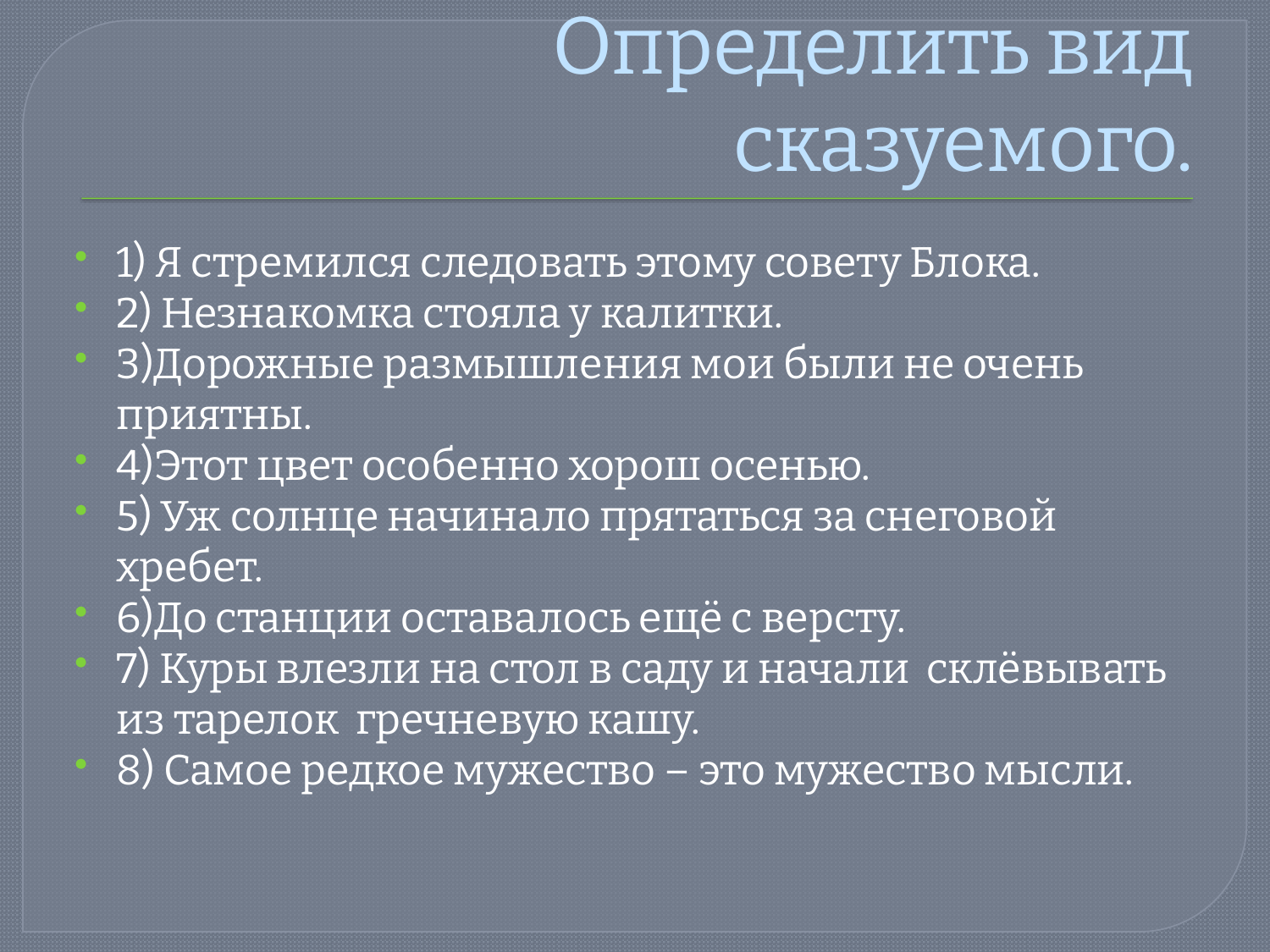

# Определить вид сказуемого.
1) Я стремился следовать этому совету Блока.
2) Незнакомка стояла у калитки.
3)Дорожные размышления мои были не очень приятны.
4)Этот цвет особенно хорош осенью.
5) Уж солнце начинало прятаться за снеговой хребет.
6)До станции оставалось ещё с версту.
7) Куры влезли на стол в саду и начали  склёвывать из тарелок  гречневую кашу.
8) Самое редкое мужество – это мужество мысли.